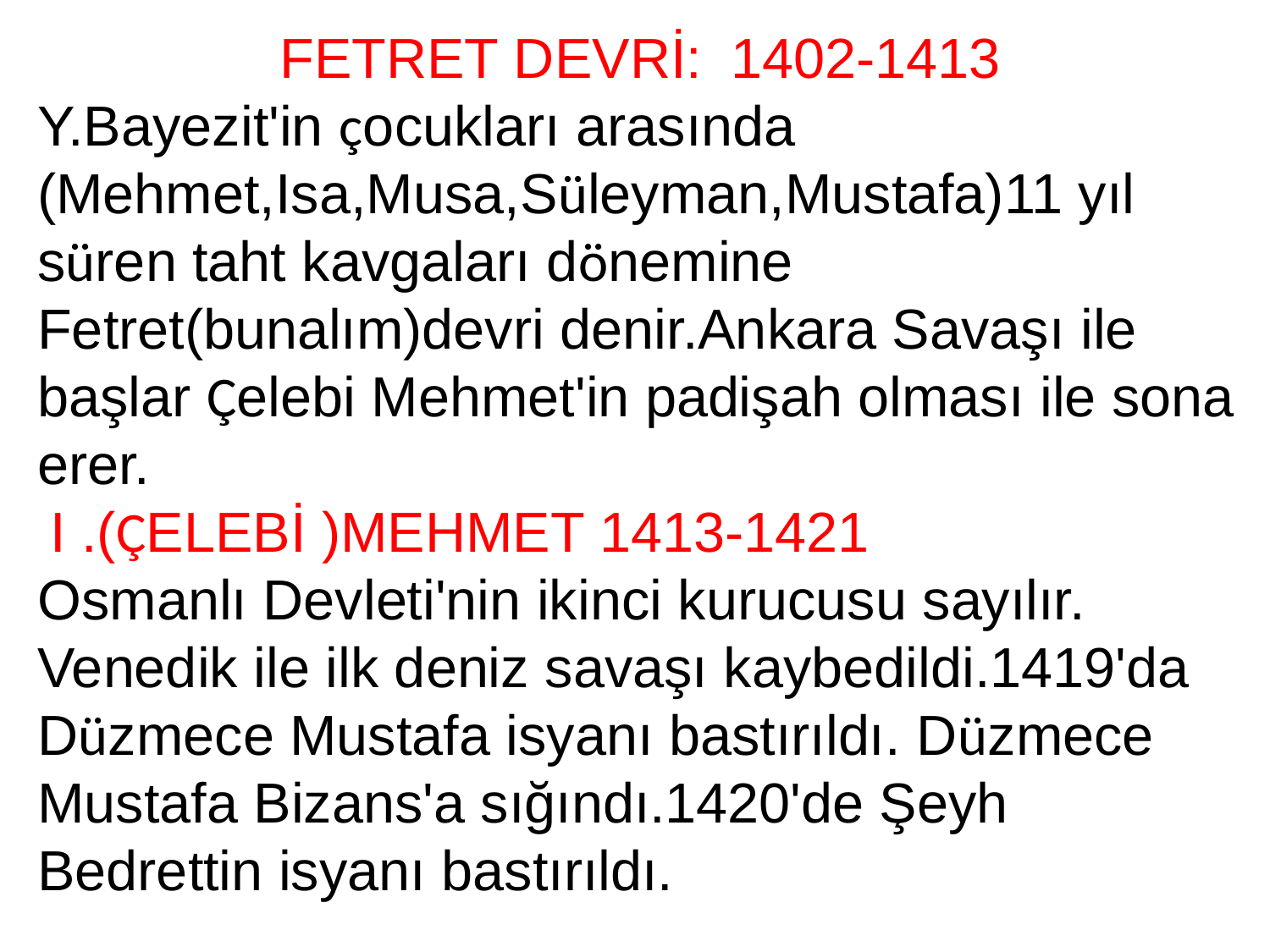

FETRET DEVRİ:  1402-1413
Y.Bayezit'in çocukları arasında (Mehmet,Isa,Musa,Süleyman,Mustafa)11 yıl süren taht kavgaları dönemine Fetret(bunalım)devri denir.Ankara Savaşı ile başlar Çelebi Mehmet'in padişah olması ile sona erer.
 I .(ÇELEBİ )MEHMET 1413-1421
Osmanlı Devleti'nin ikinci kurucusu sayılır. Venedik ile ilk deniz savaşı kaybedildi.1419'da Düzmece Mustafa isyanı bastırıldı. Düzmece Mustafa Bizans'a sığındı.1420'de Şeyh Bedrettin isyanı bastırıldı.